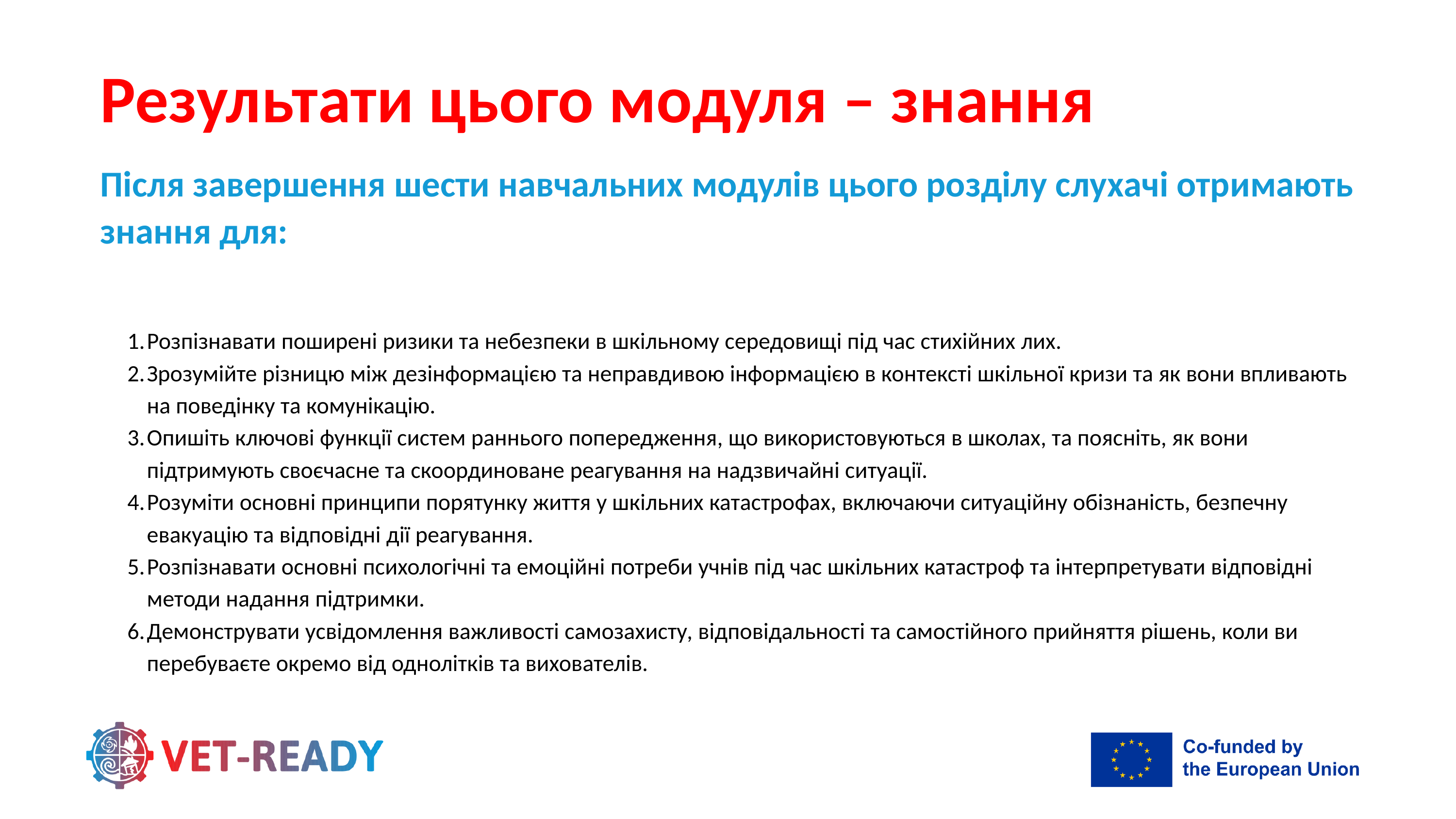

Результати цього модуля – знання

Після завершення шести навчальних модулів цього розділу слухачі отримають знання для:
Розпізнавати поширені ризики та небезпеки в шкільному середовищі під час стихійних лих.
Зрозумійте різницю між дезінформацією та неправдивою інформацією в контексті шкільної кризи та як вони впливають на поведінку та комунікацію.
Опишіть ключові функції систем раннього попередження, що використовуються в школах, та поясніть, як вони підтримують своєчасне та скоординоване реагування на надзвичайні ситуації.
Розуміти основні принципи порятунку життя у шкільних катастрофах, включаючи ситуаційну обізнаність, безпечну евакуацію та відповідні дії реагування.
Розпізнавати основні психологічні та емоційні потреби учнів під час шкільних катастроф та інтерпретувати відповідні методи надання підтримки.
Демонструвати усвідомлення важливості самозахисту, відповідальності та самостійного прийняття рішень, коли ви перебуваєте окремо від однолітків та вихователів.